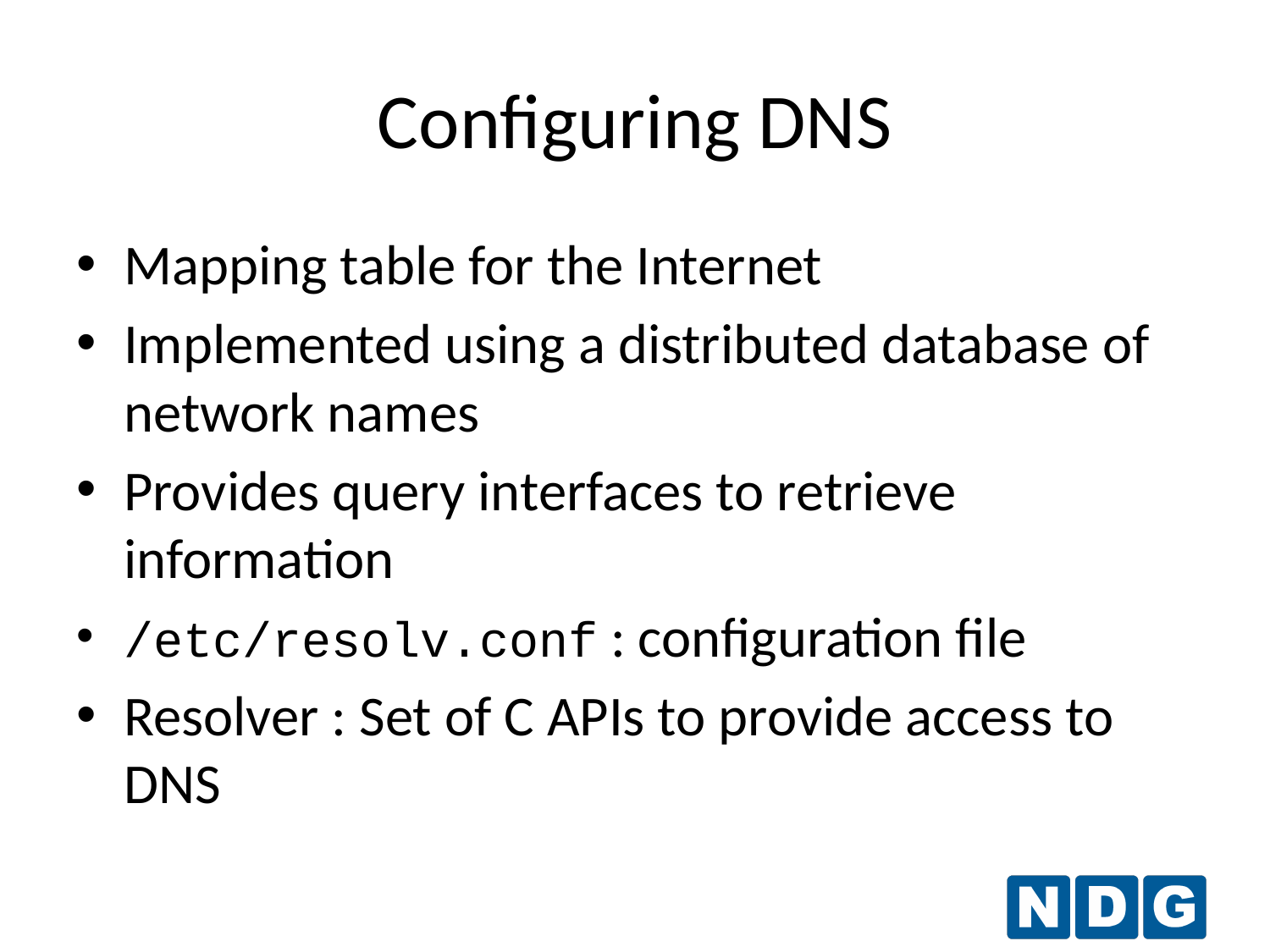

Configuring DNS
Mapping table for the Internet
Implemented using a distributed database of network names
Provides query interfaces to retrieve information
/etc/resolv.conf : configuration file
Resolver : Set of C APIs to provide access to DNS